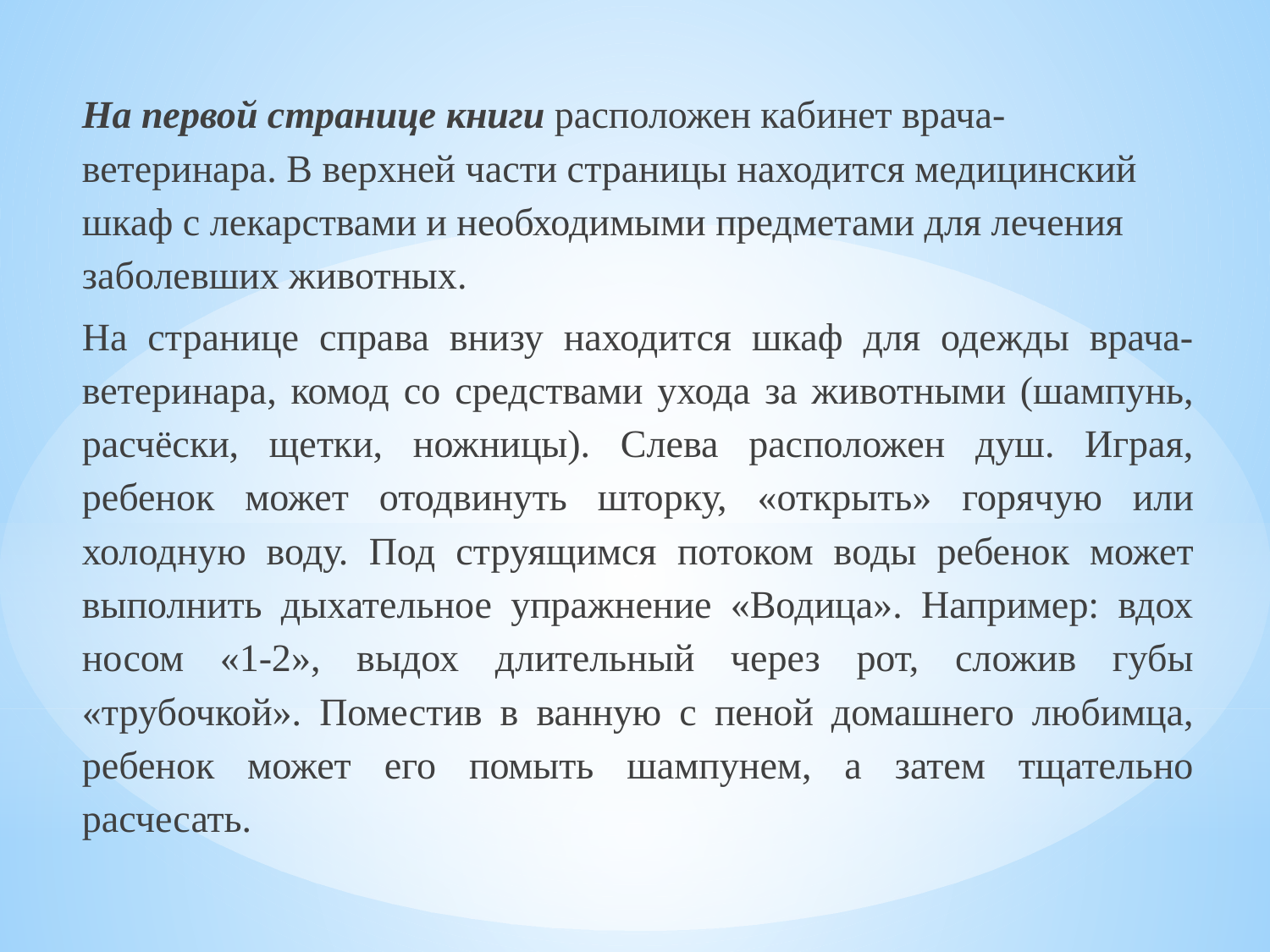

На первой странице книги расположен кабинет врача-ветеринара. В верхней части страницы находится медицинский шкаф с лекарствами и необходимыми предметами для лечения заболевших животных.
На странице справа внизу находится шкаф для одежды врача-ветеринара, комод со средствами ухода за животными (шампунь, расчёски, щетки, ножницы). Слева расположен душ. Играя, ребенок может отодвинуть шторку, «открыть» горячую или холодную воду. Под струящимся потоком воды ребенок может выполнить дыхательное упражнение «Водица». Например: вдох носом «1-2», выдох длительный через рот, сложив губы «трубочкой». Поместив в ванную с пеной домашнего любимца, ребенок может его помыть шампунем, а затем тщательно расчесать.